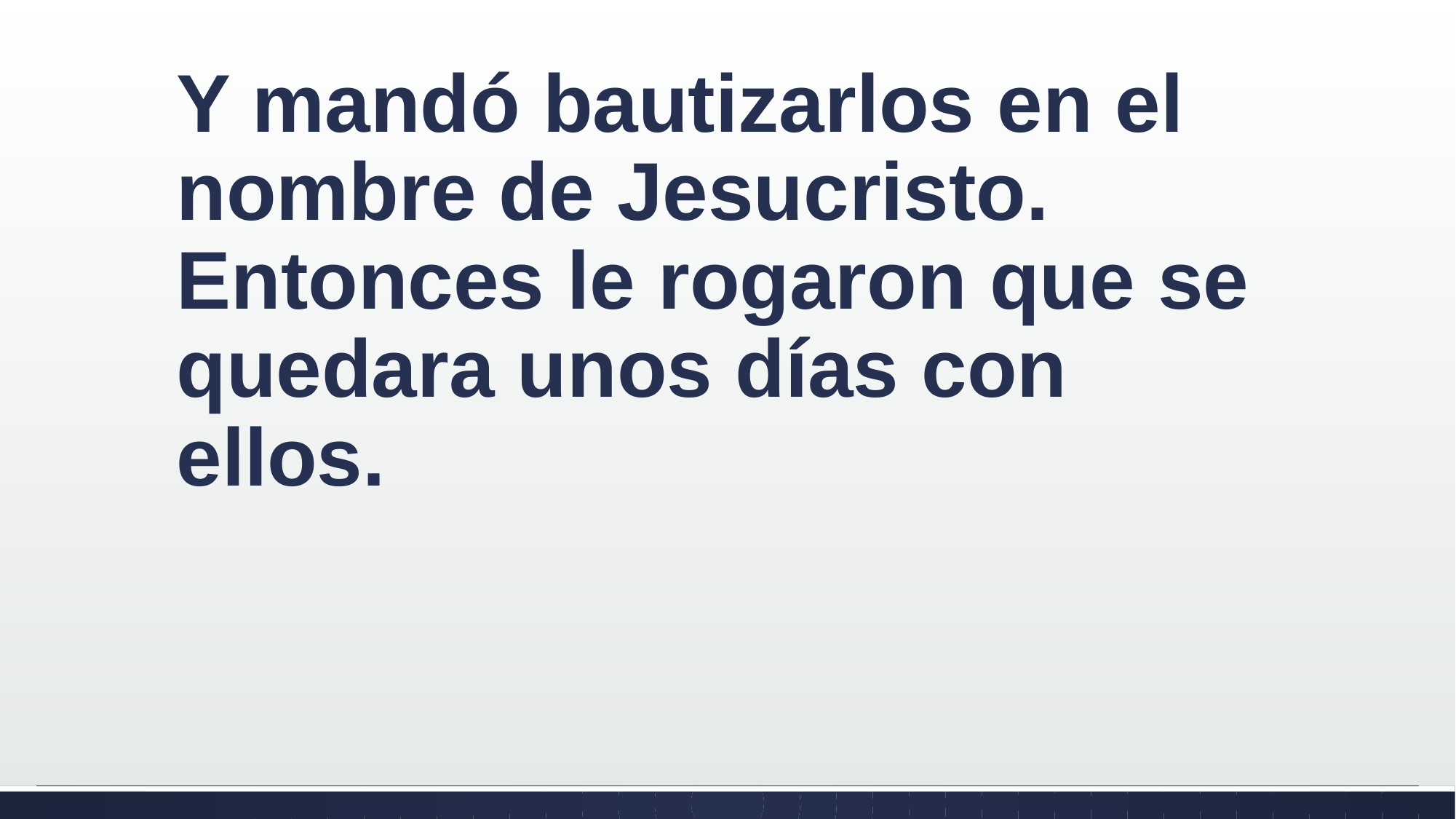

#
Y mandó bautizarlos en el nombre de Jesucristo. Entonces le rogaron que se quedara unos días con ellos.